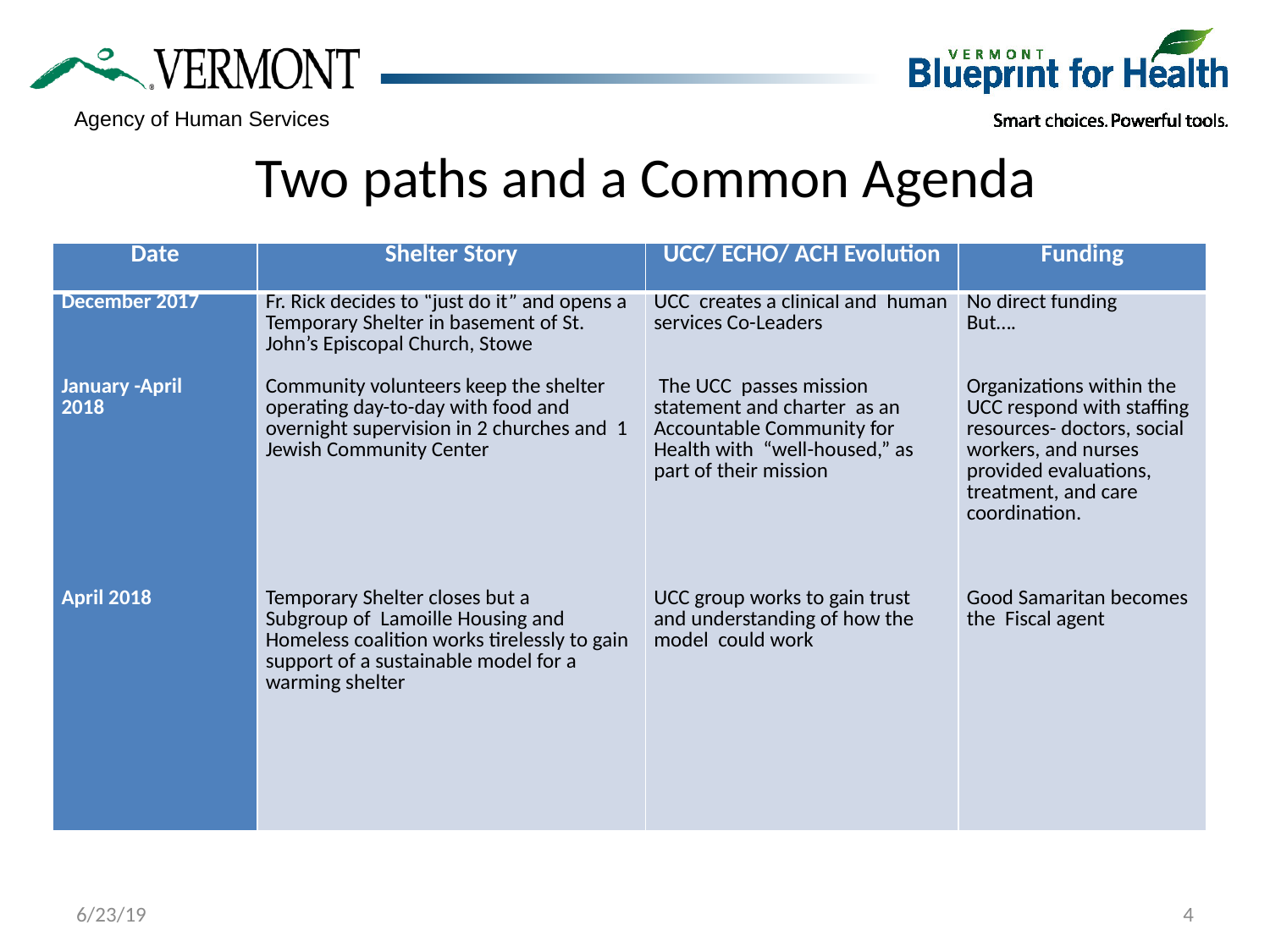

Two paths and a Common Agenda

| Date | Shelter Story | UCC/ ECHO/ ACH Evolution | Funding |
| --- | --- | --- | --- |
| December 2017       January -April 2018   April 2018 | Fr. Rick decides to “just do it” and opens a Temporary Shelter in basement of St. John’s Episcopal Church, Stowe   Community volunteers keep the shelter operating day-to-day with food and overnight supervision in 2 churches and 1 Jewish Community Center   Temporary Shelter closes but a Subgroup of Lamoille Housing and Homeless coalition works tirelessly to gain support of a sustainable model for a warming shelter | UCC creates a clinical and human services Co-Leaders      The UCC passes mission statement and charter as an Accountable Community for Health with “well-housed,” as part of their mission         UCC group works to gain trust and understanding of how the model could work | No direct funding But….     Organizations within the UCC respond with staffing resources- doctors, social workers, and nurses provided evaluations, treatment, and care coordination. Good Samaritan becomes the Fiscal agent |